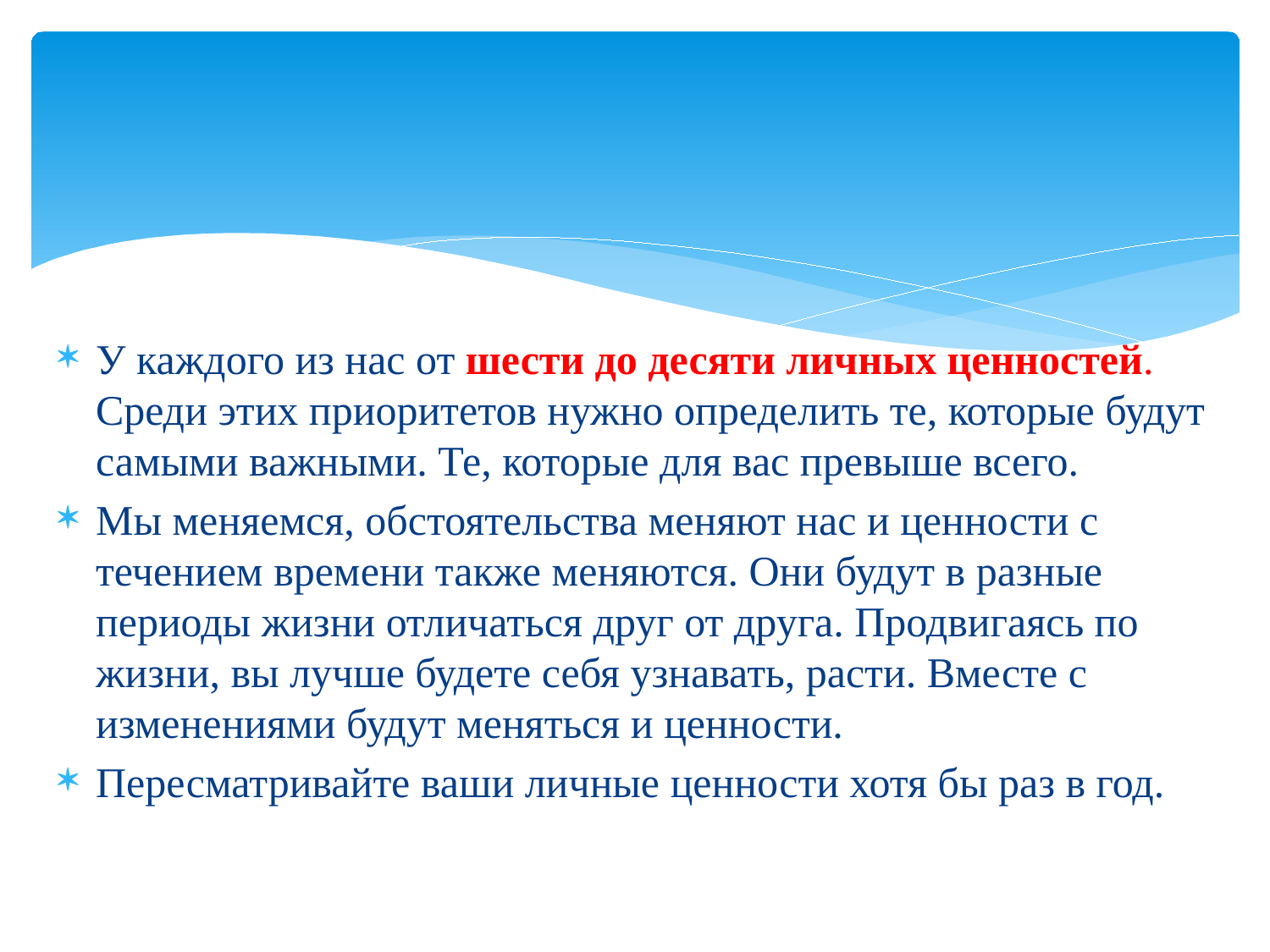

У каждого из нас от шести до десяти личных ценностей. Среди этих приоритетов нужно определить те, которые будут самыми важными. Те, которые для вас превыше всего.
Мы меняемся, обстоятельства меняют нас и ценности с течением времени также меняются. Они будут в разные периоды жизни отличаться друг от друга. Продвигаясь по жизни, вы лучше будете себя узнавать, расти. Вместе с изменениями будут меняться и ценности.
Пересматривайте ваши личные ценности хотя бы раз в год.